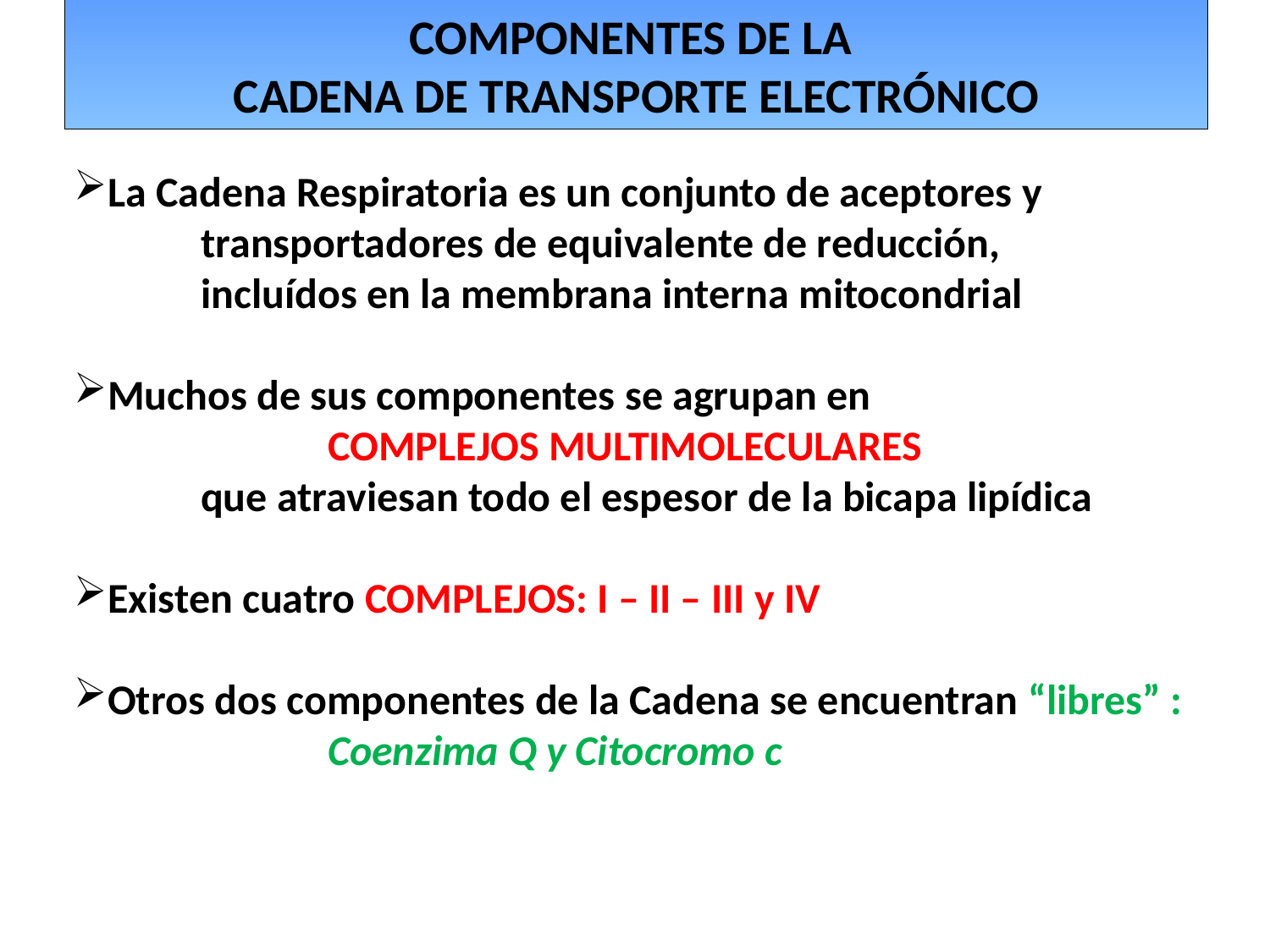

COMPONENTES DE LA
CADENA DE TRANSPORTE ELECTRÓNICO
La Cadena Respiratoria es un conjunto de aceptores y
 	transportadores de equivalente de reducción,
	incluídos en la membrana interna mitocondrial

Muchos de sus componentes se agrupan en
		COMPLEJOS MULTIMOLECULARES
	que atraviesan todo el espesor de la bicapa lipídica

Existen cuatro COMPLEJOS: I – II – III y IV

Otros dos componentes de la Cadena se encuentran “libres” :
		Coenzima Q y Citocromo c